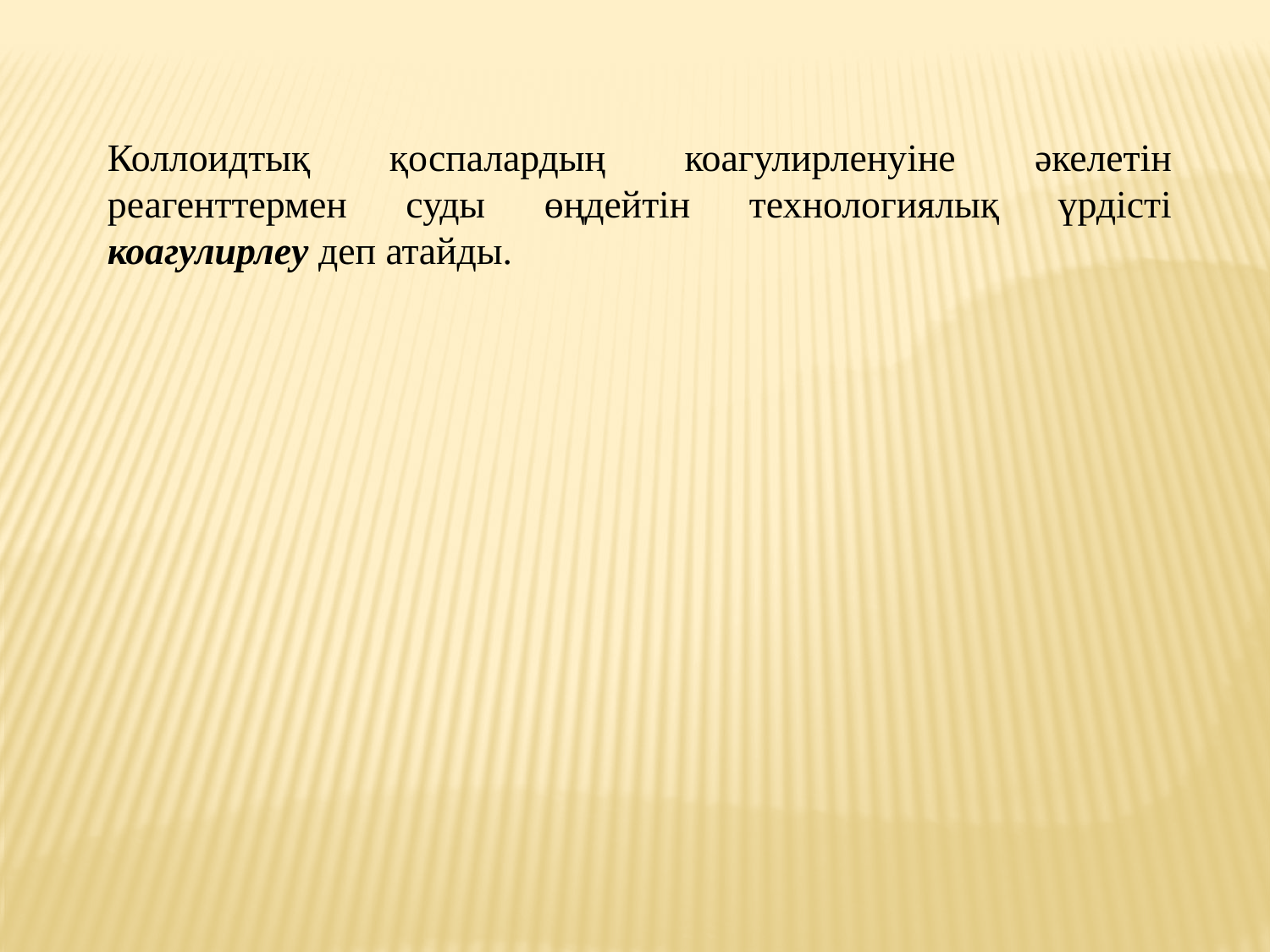

Коллоидтық қоспалардың коагулирленуіне әкелетін реагенттермен суды өңдейтін технологиялық үрдісті коагулирлеу деп атайды.